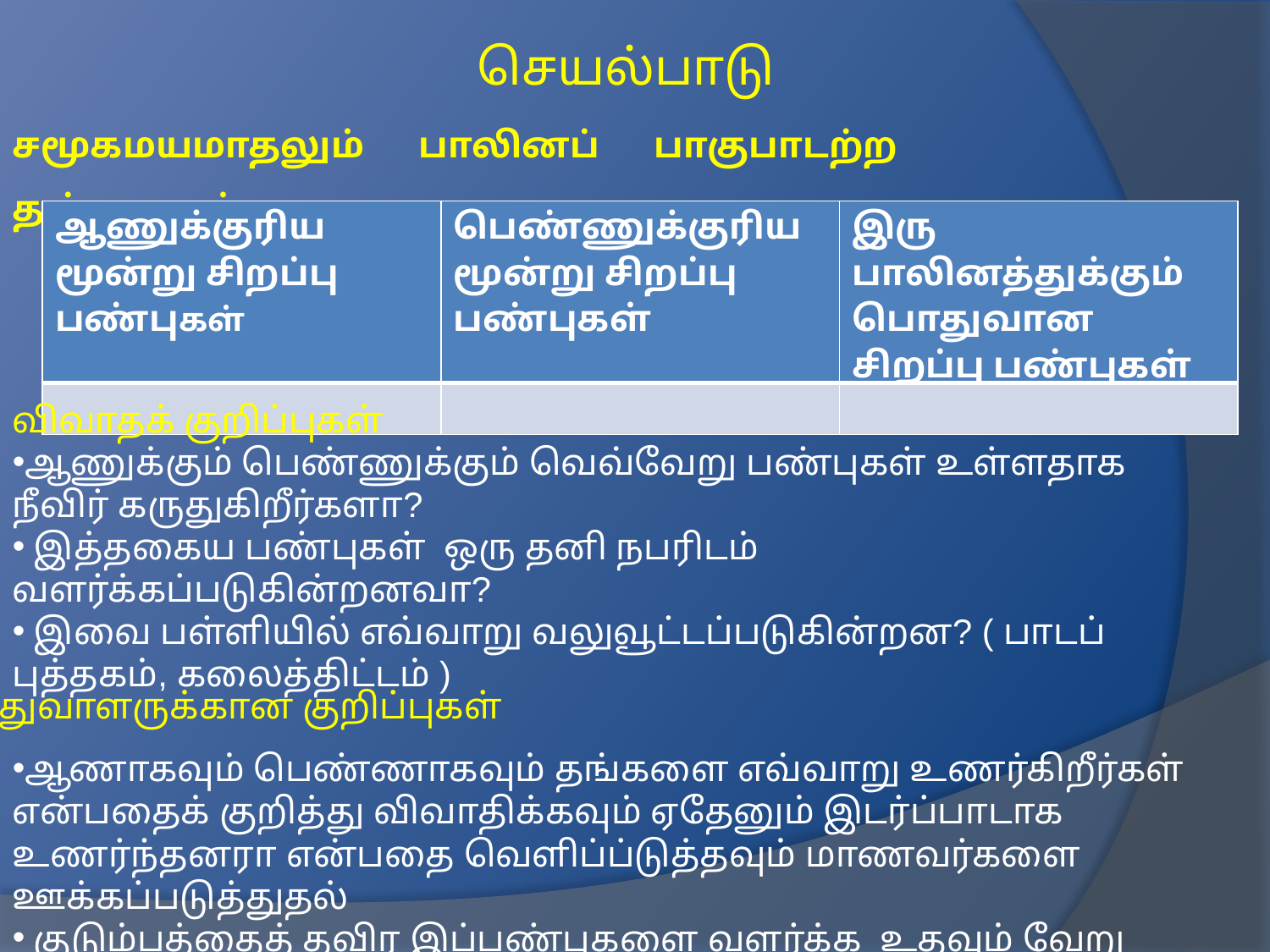

செயல்பாடு
சமூகமயமாதலும் பாலினப் பாகுபாடற்ற தன்மையும்
| ஆணுக்குரிய மூன்று சிறப்பு பண்புகள் | பெண்ணுக்குரிய மூன்று சிறப்பு பண்புகள் | இரு பாலினத்துக்கும் பொதுவான சிறப்பு பண்புகள் |
| --- | --- | --- |
|  |  |  |
விவாதக் குறிப்புகள்
ஆணுக்கும் பெண்ணுக்கும் வெவ்வேறு பண்புகள் உள்ளதாக நீவிர் கருதுகிறீர்களா?
 இத்தகைய பண்புகள்  ஒரு தனி நபரிடம் வளர்க்கப்படுகின்றனவா?
 இவை பள்ளியில் எவ்வாறு வலுவூட்டப்படுகின்றன? ( பாடப் புத்தகம், கலைத்திட்டம் )
ஏதுவாளருக்கான குறிப்புகள்
ஆணாகவும் பெண்ணாகவும் தங்களை எவ்வாறு உணர்கிறீர்கள் என்பதைக் குறித்து விவாதிக்கவும் ஏதேனும் இடர்ப்பாடாக உணர்ந்தனரா என்பதை வெளிப்ப்டுத்தவும் மாணவர்களை ஊக்கப்படுத்துதல்
 குடும்பத்தைத் தவிர இப்பண்புகளை வளர்க்க  உதவும் வேறு அமைப்புகள் யாவை?